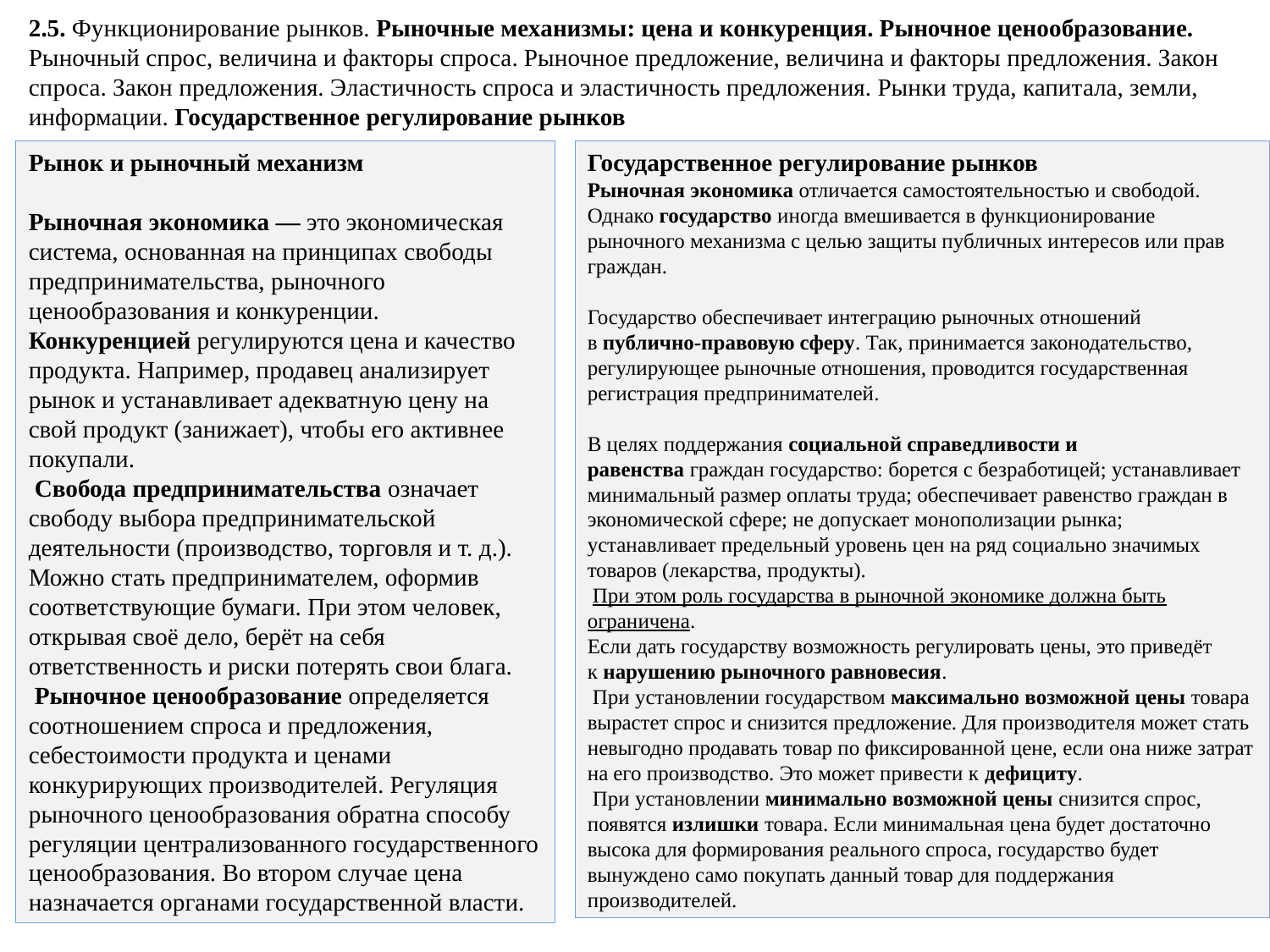

2.5. Функционирование рынков. Рыночные механизмы: цена и конкуренция. Рыночное ценообразование. Рыночный спрос, величина и факторы спроса. Рыночное предложение, величина и факторы предложения. Закон спроса. Закон предложения. Эластичность спроса и эластичность предложения. Рынки труда, капитала, земли, информации. Государственное регулирование рынков

Рынок и рыночный механизм

Рыночная экономика — это экономическая система, основанная на принципах свободы предпринимательства, рыночного ценообразования и конкуренции.
Конкуренцией регулируются цена и качество продукта. Например, продавец анализирует рынок и устанавливает адекватную цену на свой продукт (занижает), чтобы его активнее покупали.
 Свобода предпринимательства означает свободу выбора предпринимательской деятельности (производство, торговля и т. д.). Можно стать предпринимателем, оформив соответствующие бумаги. При этом человек, открывая своё дело, берёт на себя ответственность и риски потерять свои блага.
 Рыночное ценообразование определяется соотношением спроса и предложения, себестоимости продукта и ценами конкурирующих производителей. Регуляция рыночного ценообразования обратна способу регуляции централизованного государственного ценообразования. Во втором случае цена назначается органами государственной власти.
Государственное регулирование рынков
Рыночная экономика отличается самостоятельностью и свободой. Однако государство иногда вмешивается в функционирование рыночного механизма с целью защиты публичных интересов или прав граждан.

Государство обеспечивает интеграцию рыночных отношений в публично-правовую сферу. Так, принимается законодательство, регулирующее рыночные отношения, проводится государственная регистрация предпринимателей.

В целях поддержания социальной справедливости и равенства граждан государство: борется с безработицей; устанавливает минимальный размер оплаты труда; обеспечивает равенство граждан в экономической сфере; не допускает монополизации рынка;
устанавливает предельный уровень цен на ряд социально значимых товаров (лекарства, продукты).
 При этом роль государства в рыночной экономике должна быть ограничена.
Если дать государству возможность регулировать цены, это приведёт к нарушению рыночного равновесия.
 При установлении государством максимально возможной цены товара вырастет спрос и снизится предложение. Для производителя может стать невыгодно продавать товар по фиксированной цене, если она ниже затрат на его производство. Это может привести к дефициту.
 При установлении минимально возможной цены снизится спрос, появятся излишки товара. Если минимальная цена будет достаточно высока для формирования реального спроса, государство будет вынуждено само покупать данный товар для поддержания производителей.